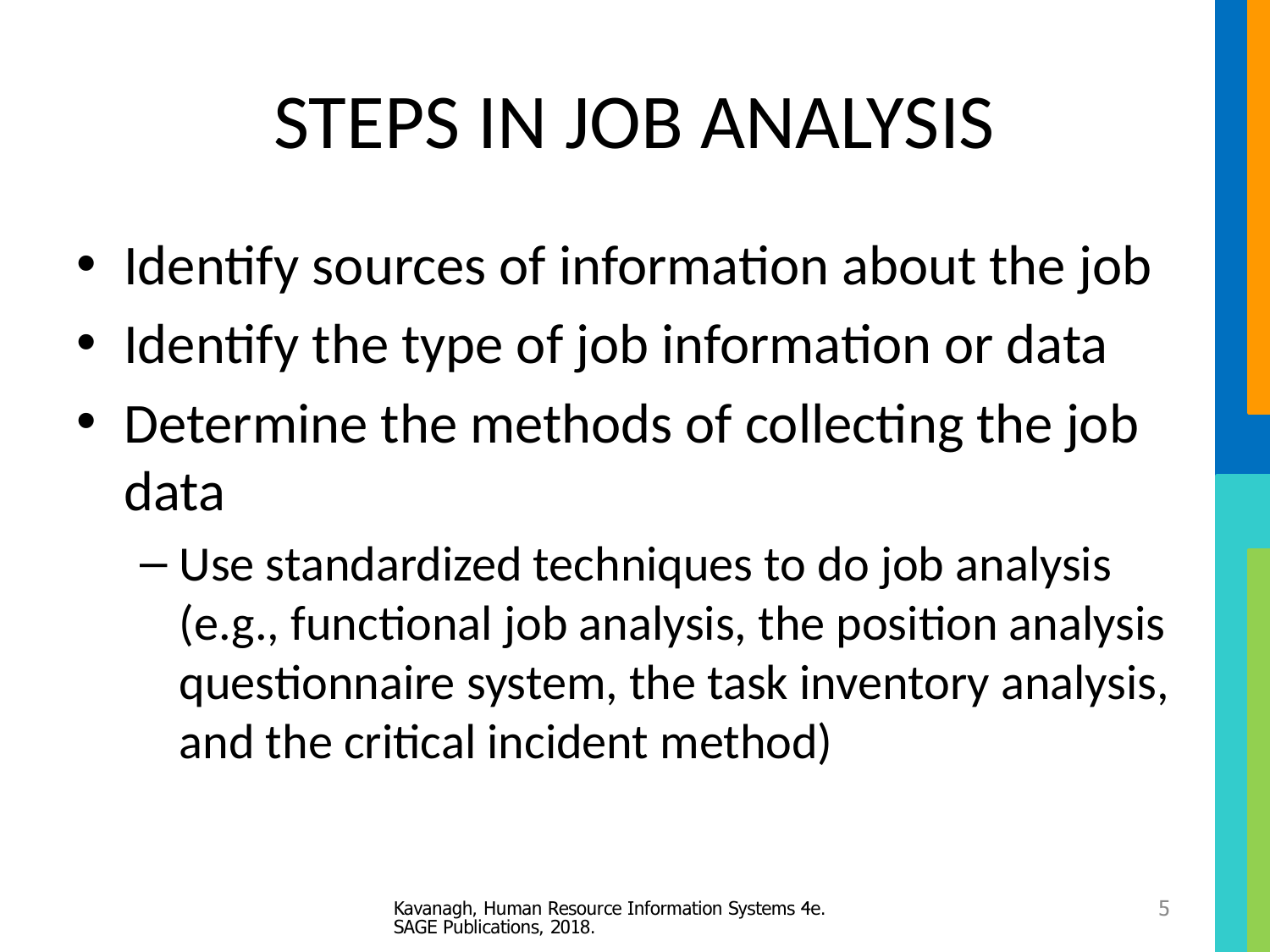

# STEPS IN JOB ANALYSIS
Identify sources of information about the job
Identify the type of job information or data
Determine the methods of collecting the job data
Use standardized techniques to do job analysis (e.g., functional job analysis, the position analysis questionnaire system, the task inventory analysis, and the critical incident method)
Kavanagh, Human Resource Information Systems 4e. SAGE Publications, 2018.
5